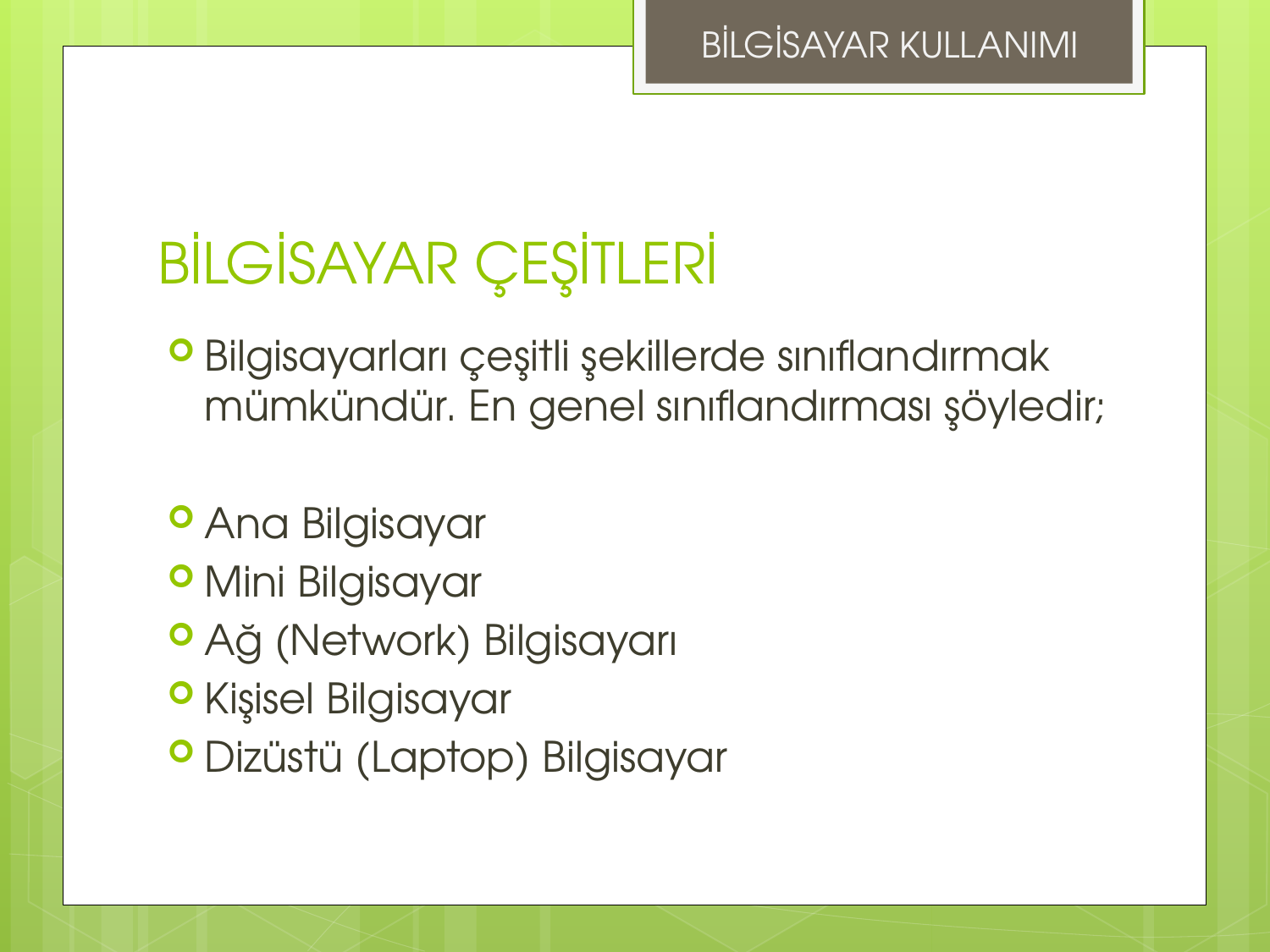

BİLGİSAYAR KULLANIMI
# BİLGİSAYAR ÇEŞİTLERİ
Bilgisayarları çeşitli şekillerde sınıflandırmak mümkündür. En genel sınıflandırması şöyledir;

Ana Bilgisayar
Mini Bilgisayar
Ağ (Network) Bilgisayarı
Kişisel Bilgisayar
Dizüstü (Laptop) Bilgisayar